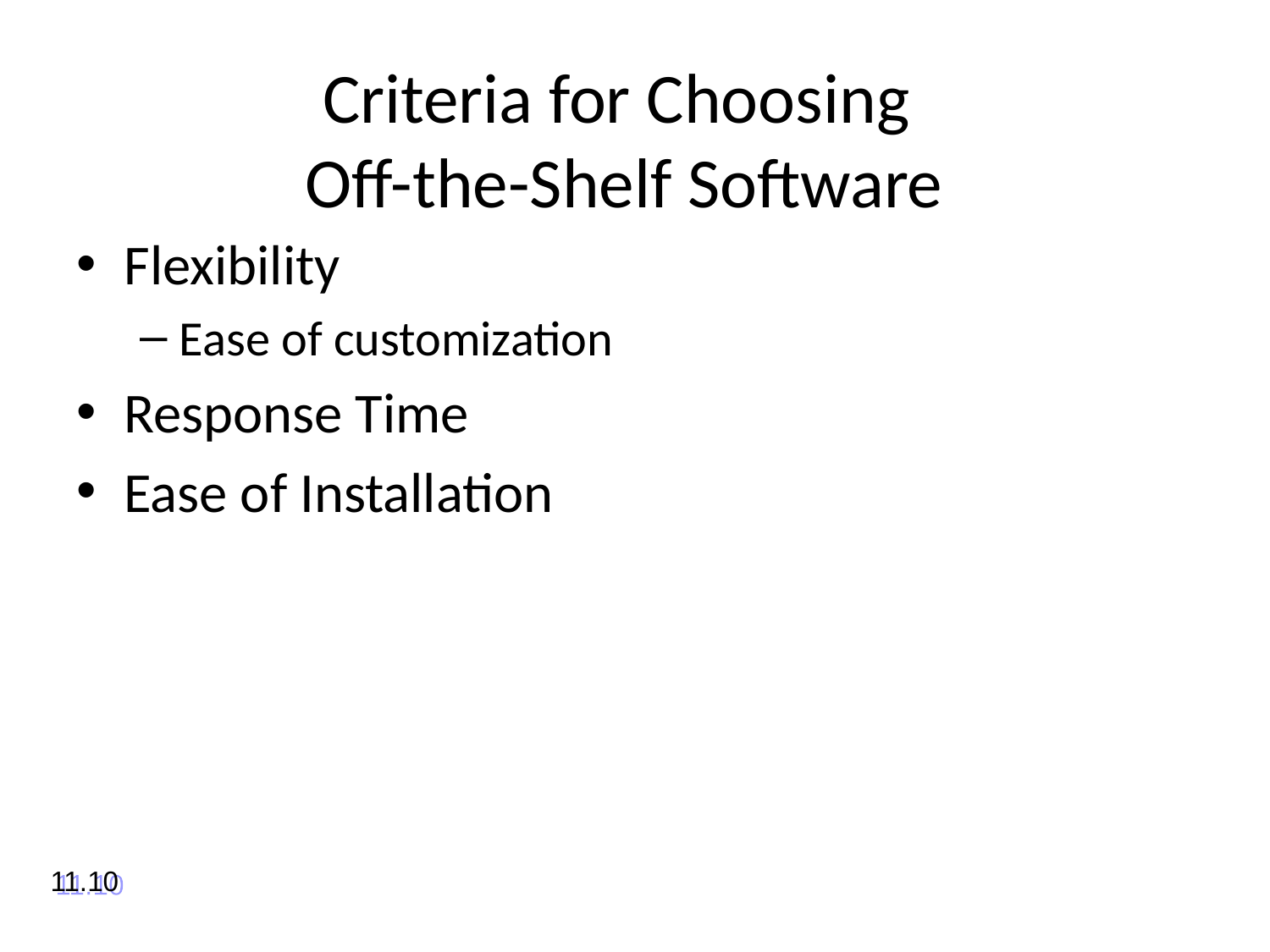

# Criteria for Choosing Off-the-Shelf Software
Flexibility
Ease of customization
Response Time
Ease of Installation

11.10